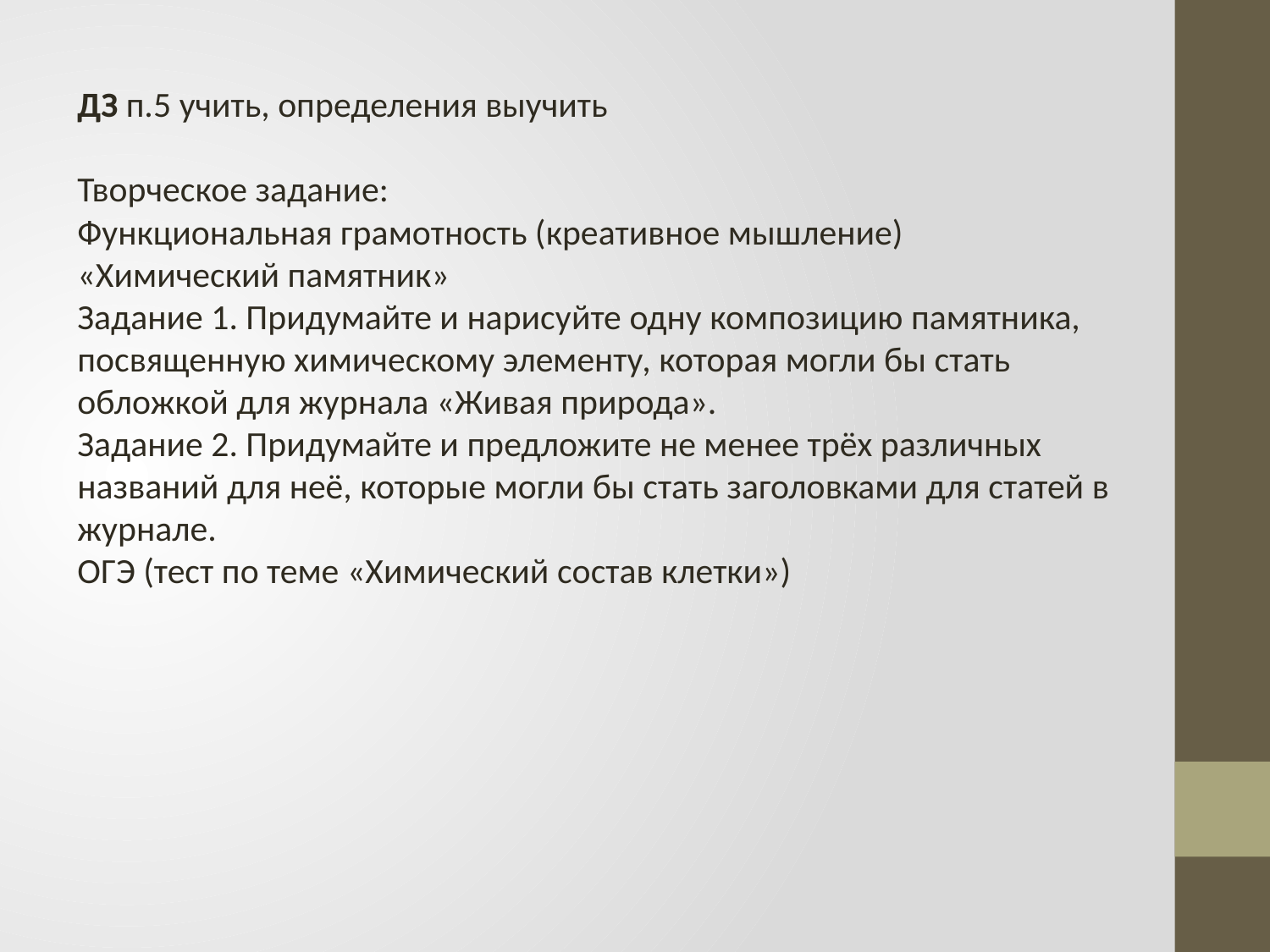

ДЗ п.5 учить, определения выучить

Творческое задание:
Функциональная грамотность (креативное мышление) «Химический памятник»
Задание 1. Придумайте и нарисуйте одну композицию памятника, посвященную химическому элементу, которая могли бы стать обложкой для журнала «Живая природа».
Задание 2. Придумайте и предложите не менее трёх различных названий для неё, которые могли бы стать заголовками для статей в журнале.
ОГЭ (тест по теме «Химический состав клетки»)